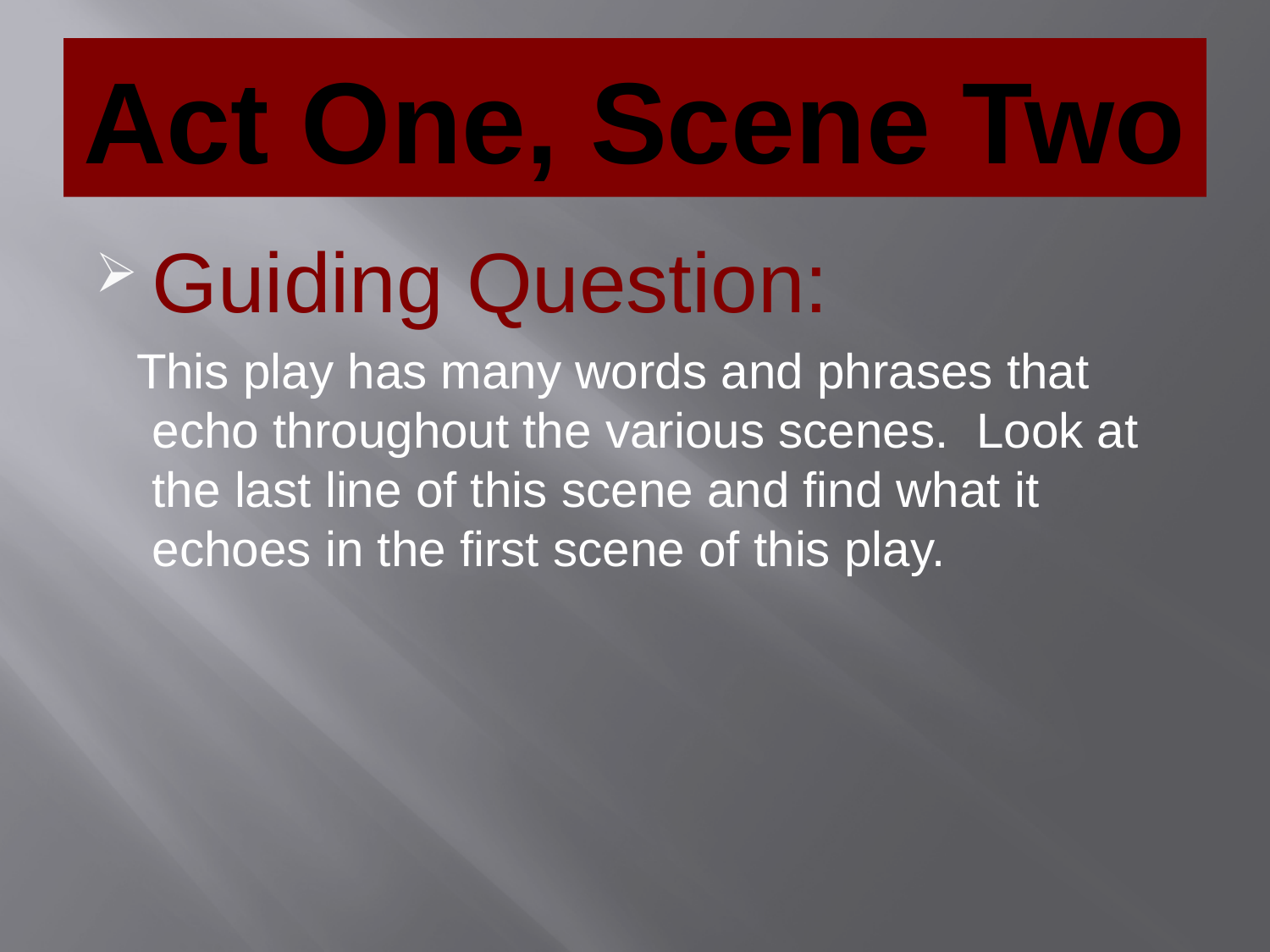

# Act One, Scene Two
Guiding Question:
   This play has many words and phrases that echo throughout the various scenes.  Look at the last line of this scene and find what it echoes in the first scene of this play.